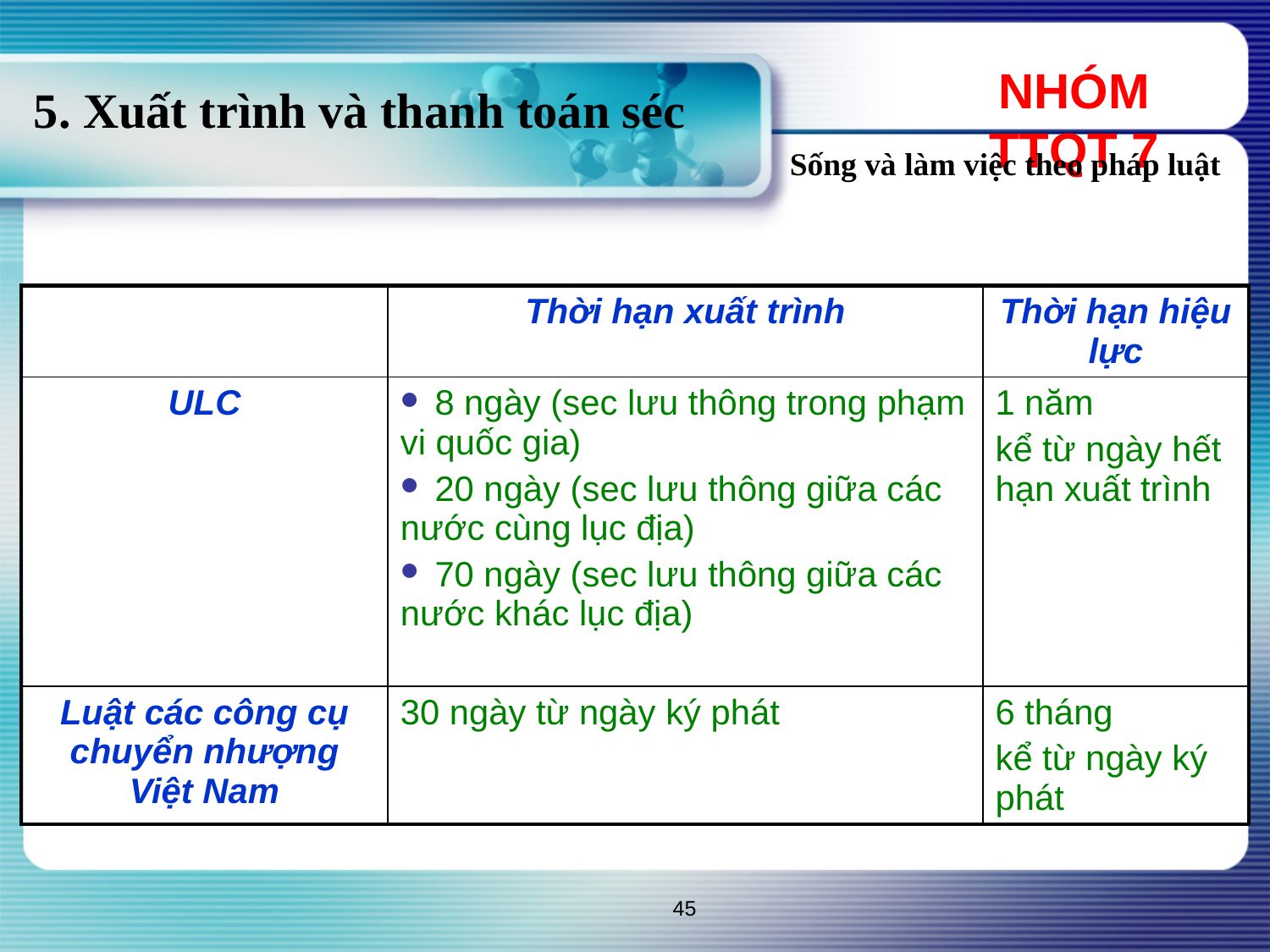

# 5. Xuất trình và thanh toán séc
NHÓM TTQT 7
Sống và làm việc theo pháp luật

|  | Thời hạn xuất trình | Thời hạn hiệu lực |
| --- | --- | --- |
| ULC | 8 ngày (sec lưu thông trong phạm vi quốc gia) 20 ngày (sec lưu thông giữa các nước cùng lục địa) 70 ngày (sec lưu thông giữa các nước khác lục địa) | 1 năm kể từ ngày hết hạn xuất trình |
| Luật các công cụ chuyển nhượng Việt Nam | 30 ngày từ ngày ký phát | 6 tháng kể từ ngày ký phát |
45